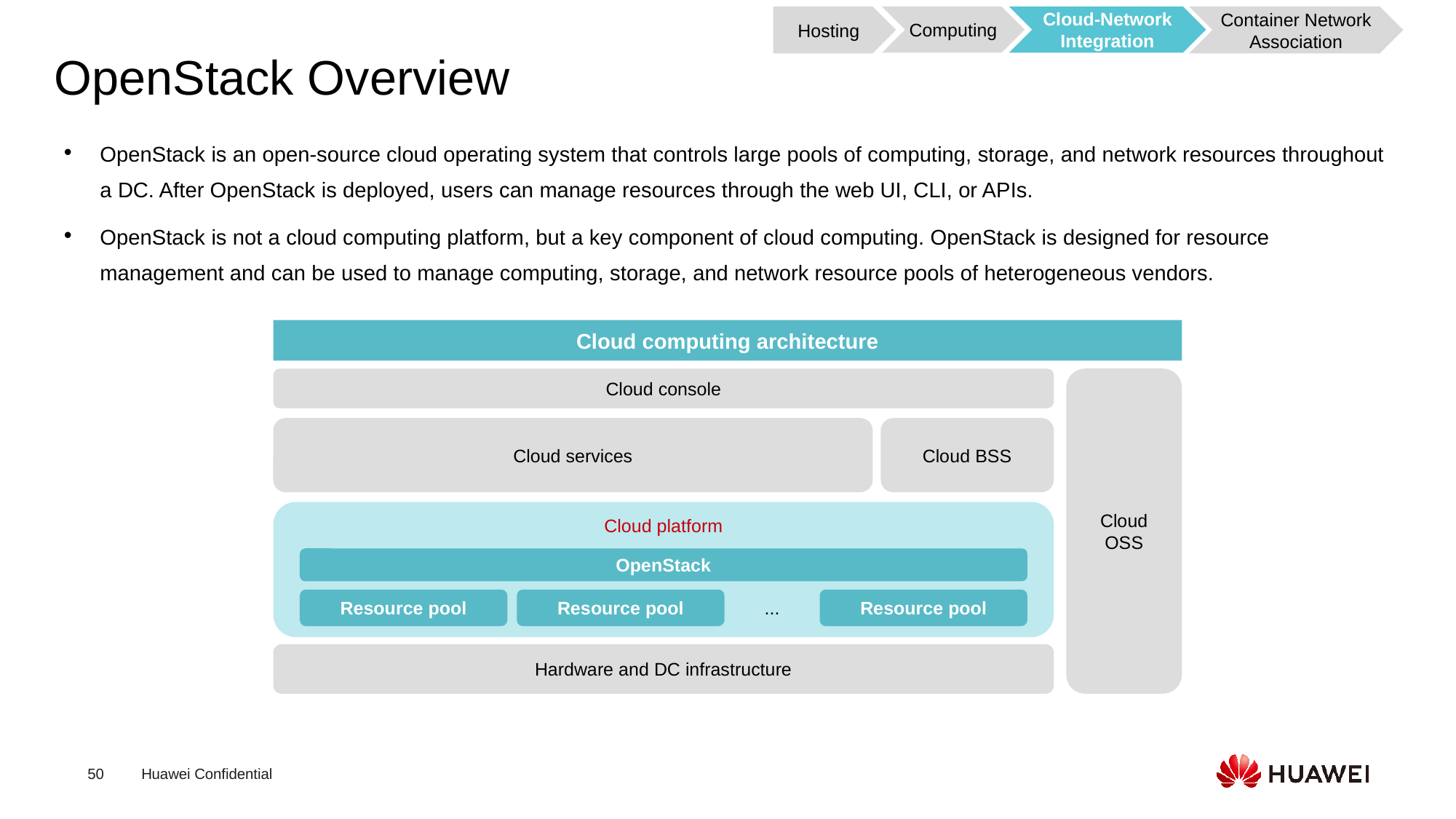

Hosting
Container Network Association
Computing
Cloud-Network Integration
# OpenStack Overview
OpenStack is an open-source cloud operating system that controls large pools of computing, storage, and network resources throughout a DC. After OpenStack is deployed, users can manage resources through the web UI, CLI, or APIs.
OpenStack is not a cloud computing platform, but a key component of cloud computing. OpenStack is designed for resource management and can be used to manage computing, storage, and network resource pools of heterogeneous vendors.

Cloud computing architecture
Cloud console
Cloud OSS
Cloud services
Cloud BSS
Cloud platform
OpenStack
Resource pool
Resource pool
Resource pool
...
Hardware and DC infrastructure